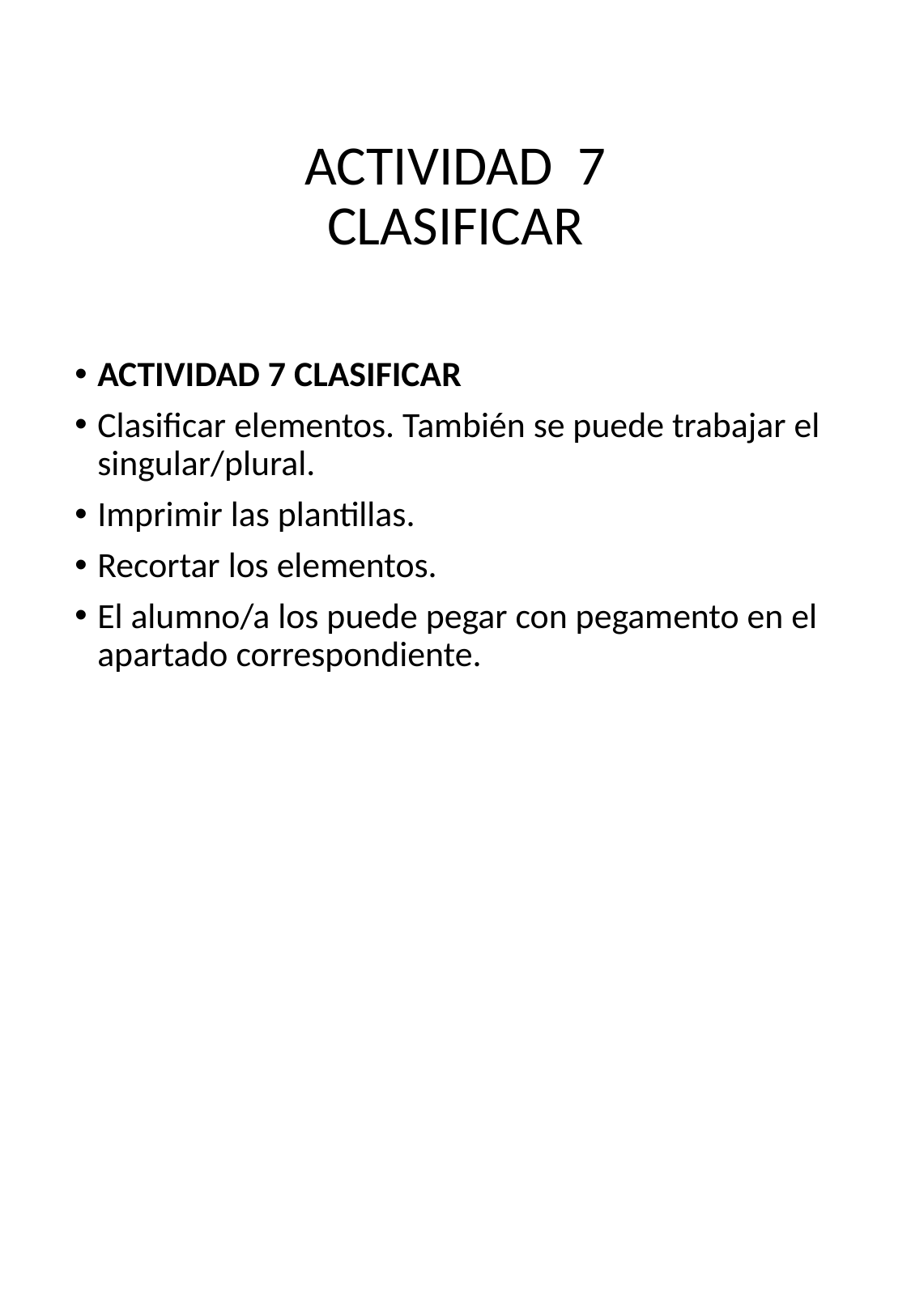

# ACTIVIDAD  7 CLASIFICAR
ACTIVIDAD 7 CLASIFICAR
Clasificar elementos. También se puede trabajar el singular/plural.
Imprimir las plantillas.
Recortar los elementos.
El alumno/a los puede pegar con pegamento en el apartado correspondiente.